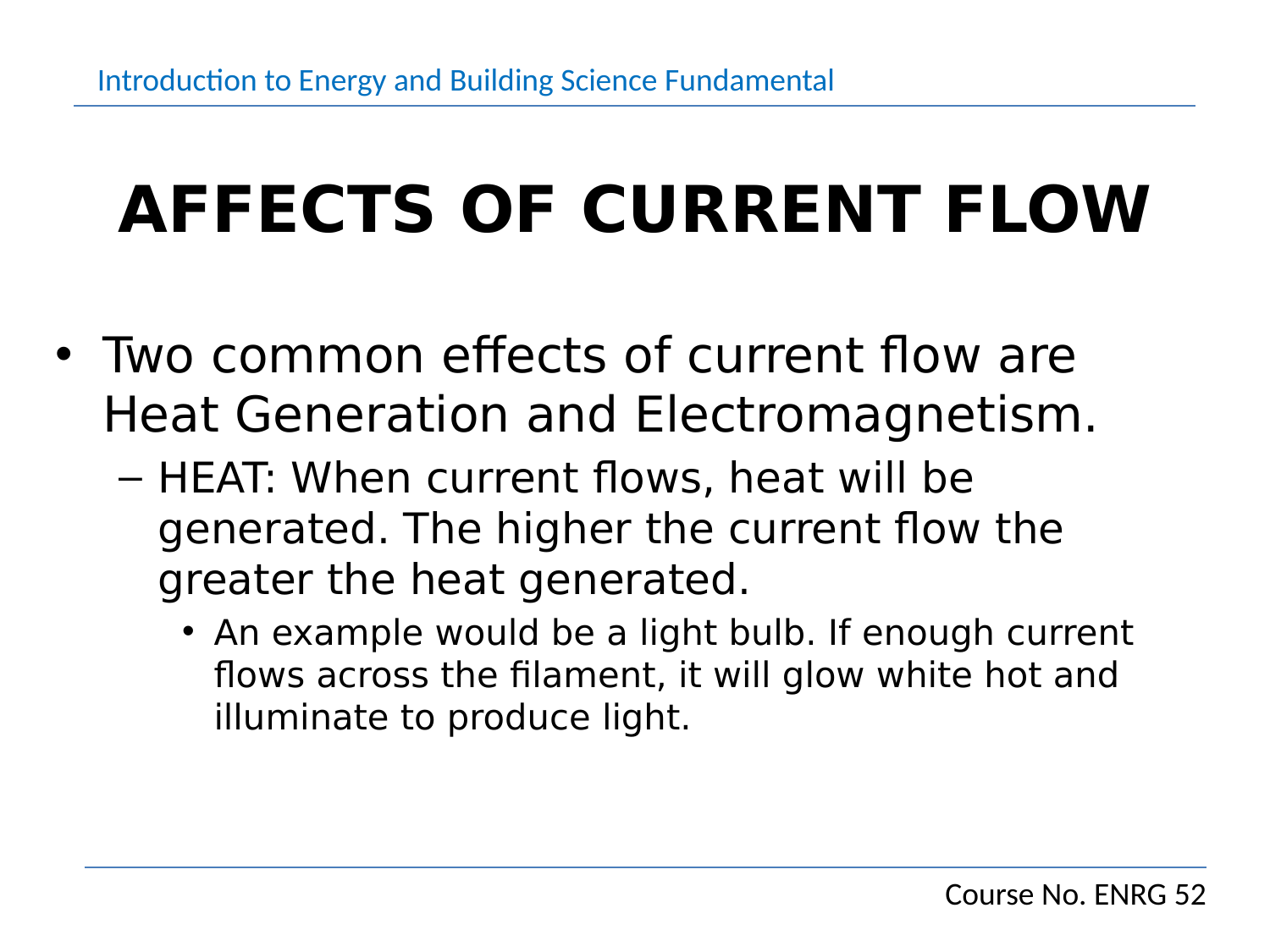

# AFFECTS OF CURRENT FLOW
Two common effects of current flow are Heat Generation and Electromagnetism.
HEAT: When current flows, heat will be generated. The higher the current flow the greater the heat generated.
An example would be a light bulb. If enough current flows across the filament, it will glow white hot and illuminate to produce light.